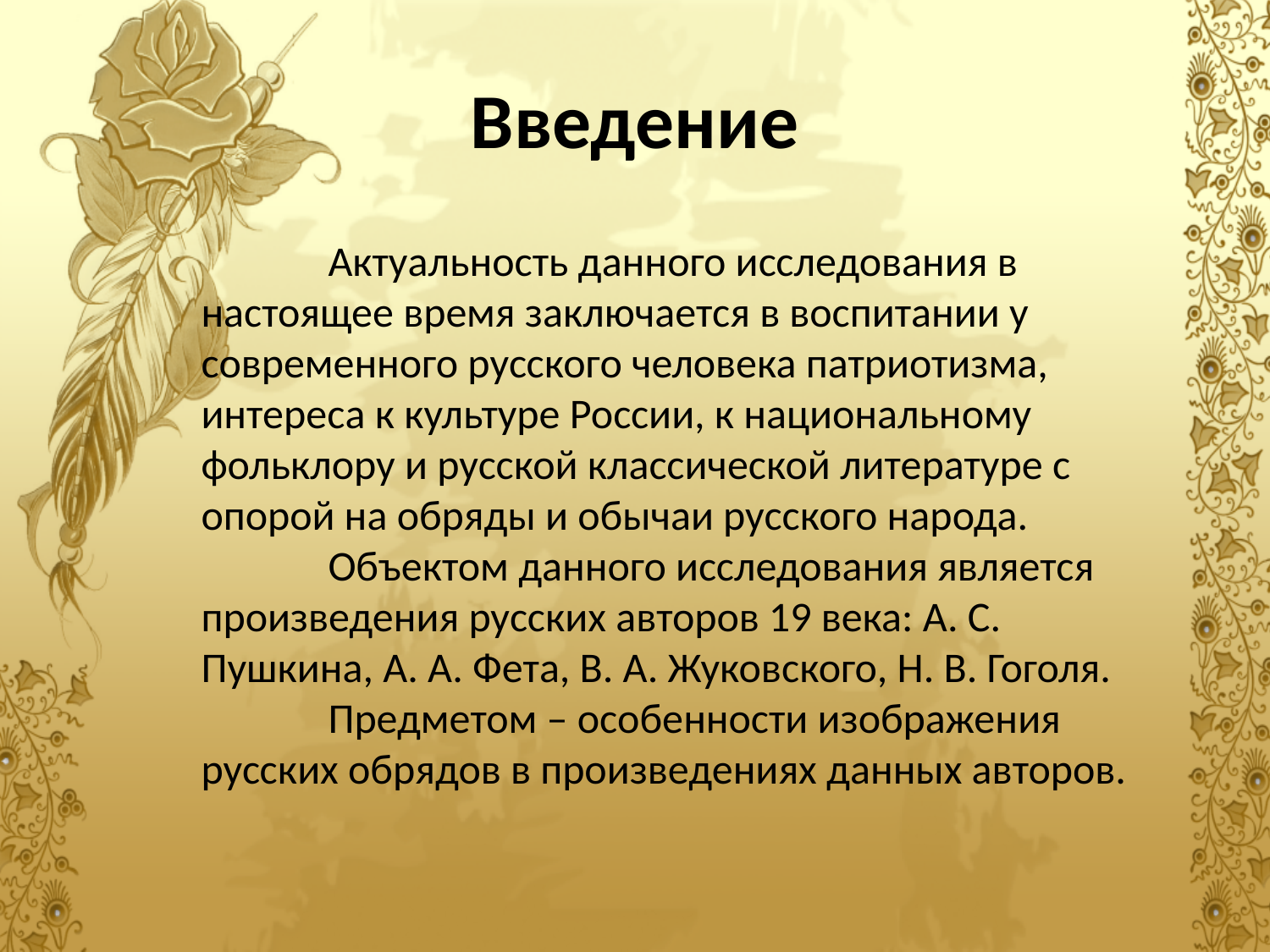

# Введение
	Актуальность данного исследования в настоящее время заключается в воспитании у современного русского человека патриотизма, интереса к культуре России, к национальному фольклору и русской классической литературе с опорой на обряды и обычаи русского народа.
	Объектом данного исследования является произведения русских авторов 19 века: А. С. Пушкина, А. А. Фета, В. А. Жуковского, Н. В. Гоголя.
	Предметом – особенности изображения русских обрядов в произведениях данных авторов.